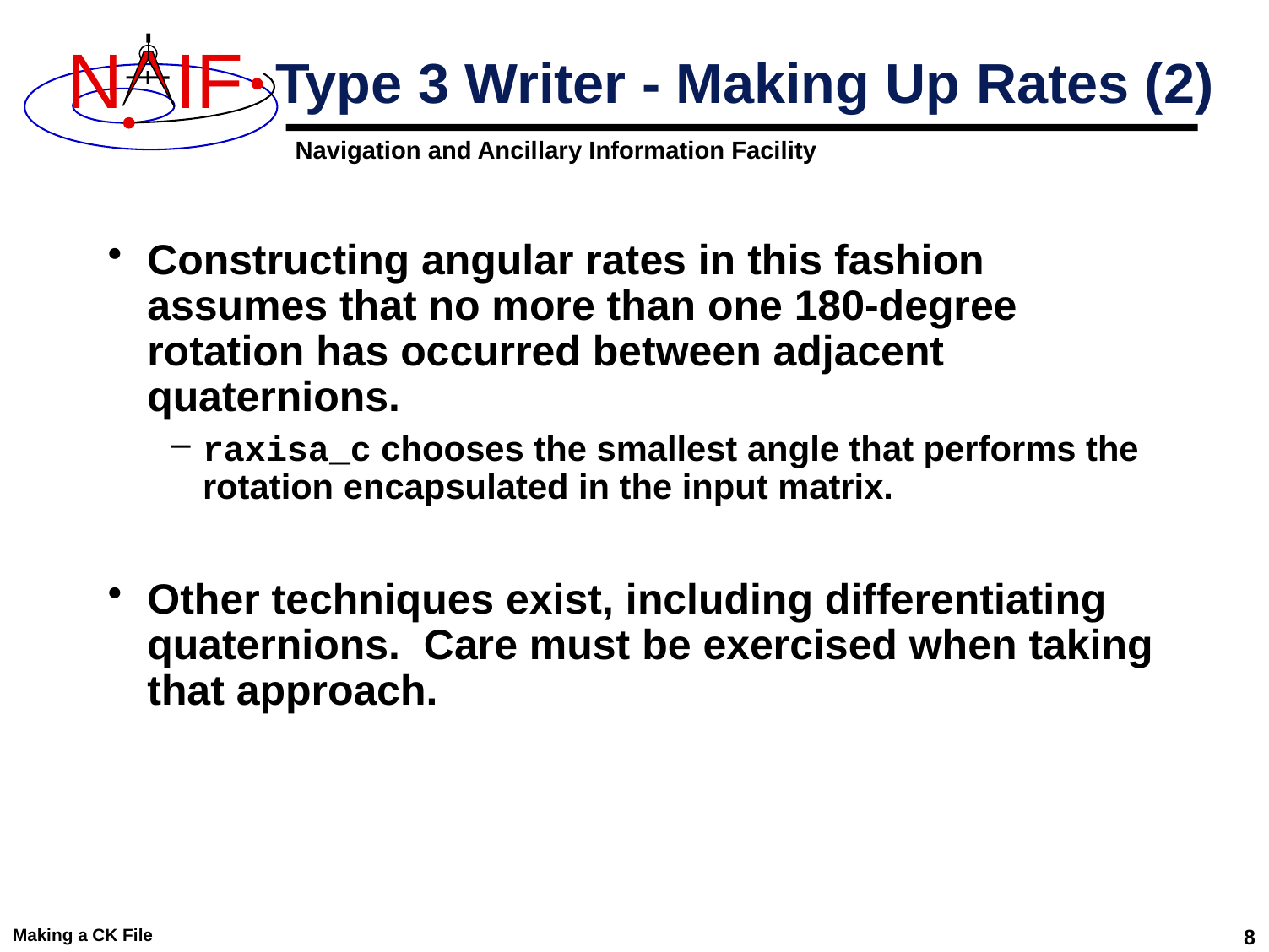

# Type 3 Writer - Making Up Rates (2)
Constructing angular rates in this fashion assumes that no more than one 180-degree rotation has occurred between adjacent quaternions.
raxisa_c chooses the smallest angle that performs the rotation encapsulated in the input matrix.

Other techniques exist, including differentiating quaternions.  Care must be exercised when taking that approach.
Making a CK File
8